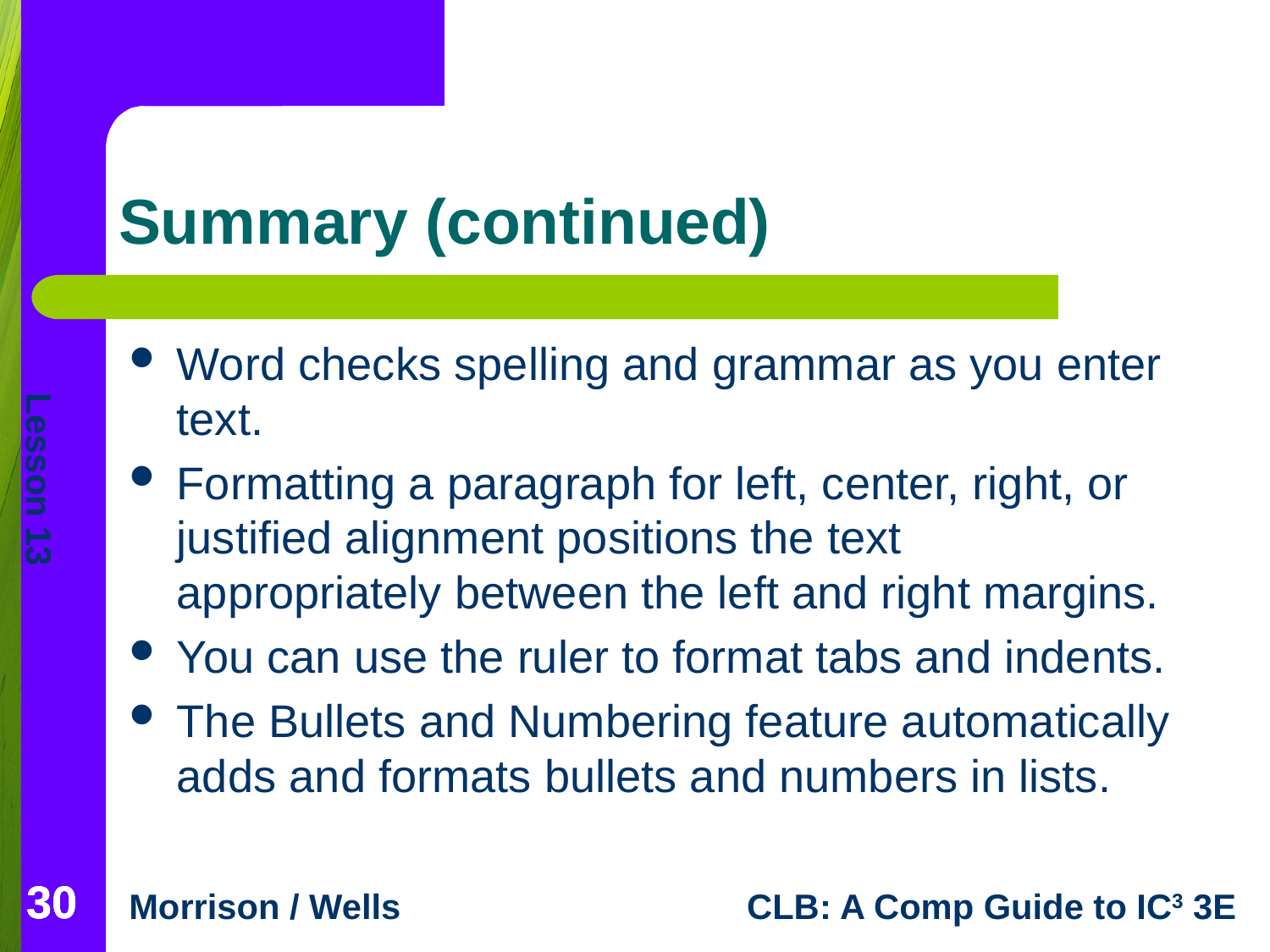

# Summary (continued)
Word checks spelling and grammar as you enter text.
Formatting a paragraph for left, center, right, or justified alignment positions the text appropriately between the left and right margins.
You can use the ruler to format tabs and indents.
The Bullets and Numbering feature automatically adds and formats bullets and numbers in lists.
30
30
30